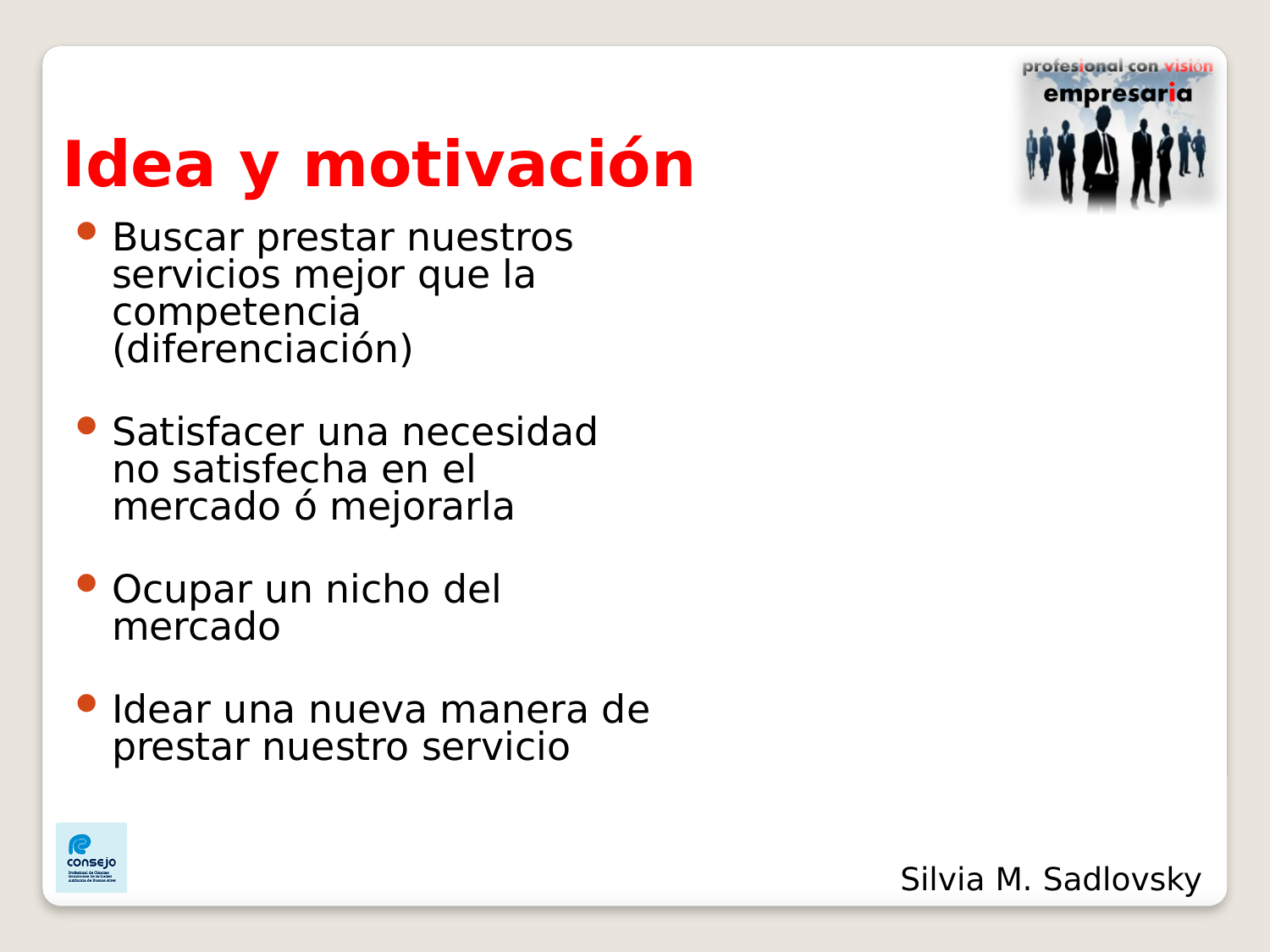

Idea y motivación
Buscar prestar nuestros servicios mejor que la competencia (diferenciación)

Satisfacer una necesidad no satisfecha en el mercado ó mejorarla

Ocupar un nicho del mercado

Idear una nueva manera de prestar nuestro servicio
Silvia M. Sadlovsky